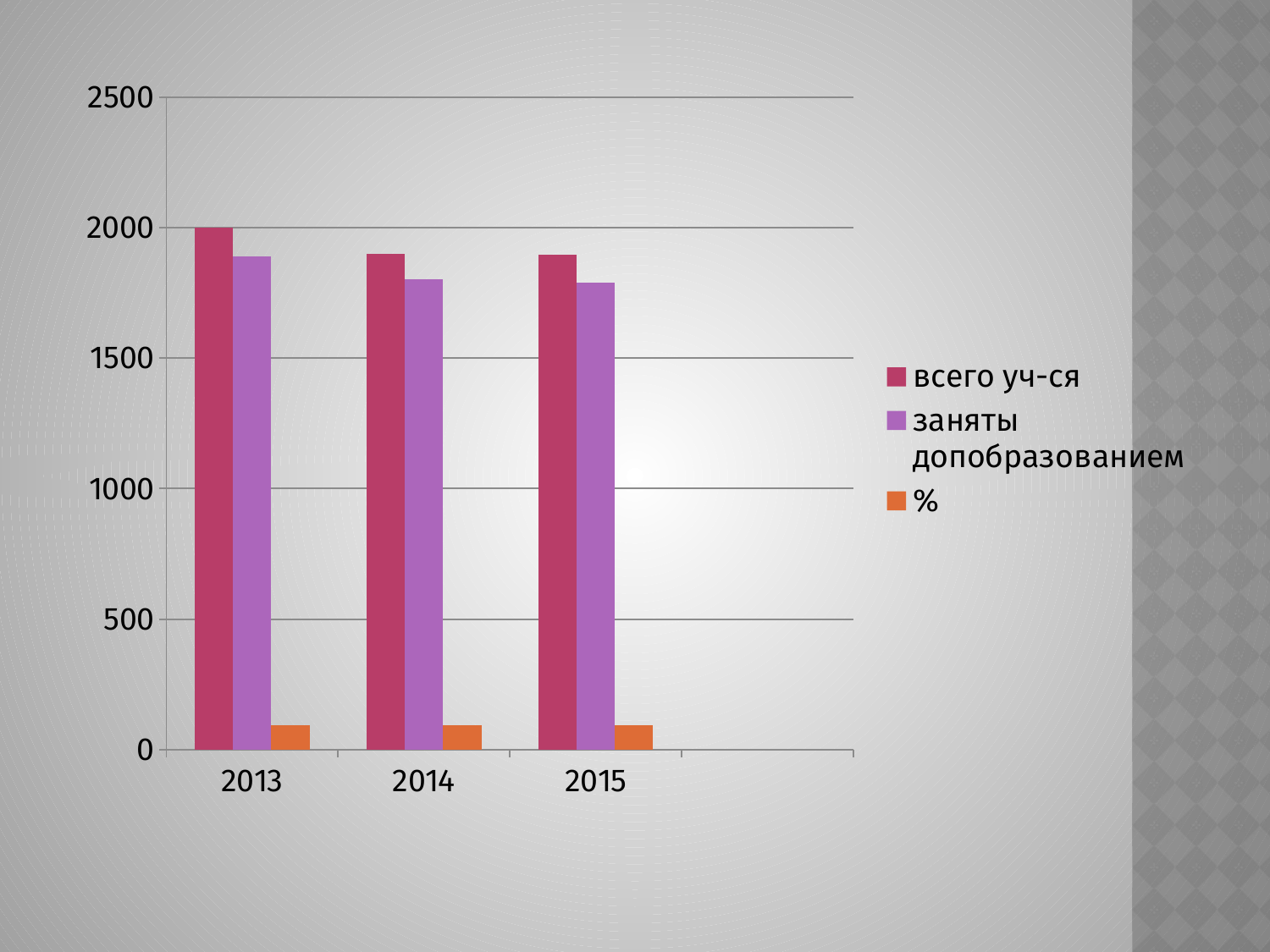

### Chart

| Category | всего уч-ся | заняты допобразованием | % |
|---|---|---|---|
| 2013 | 1999.0 | 1890.0 | 94.5 |
| 2014 | 1900.0 | 1801.0 | 94.8 |
| 2015 | 1895.0 | 1790.0 | 94.5 |
|  | None | None | None |